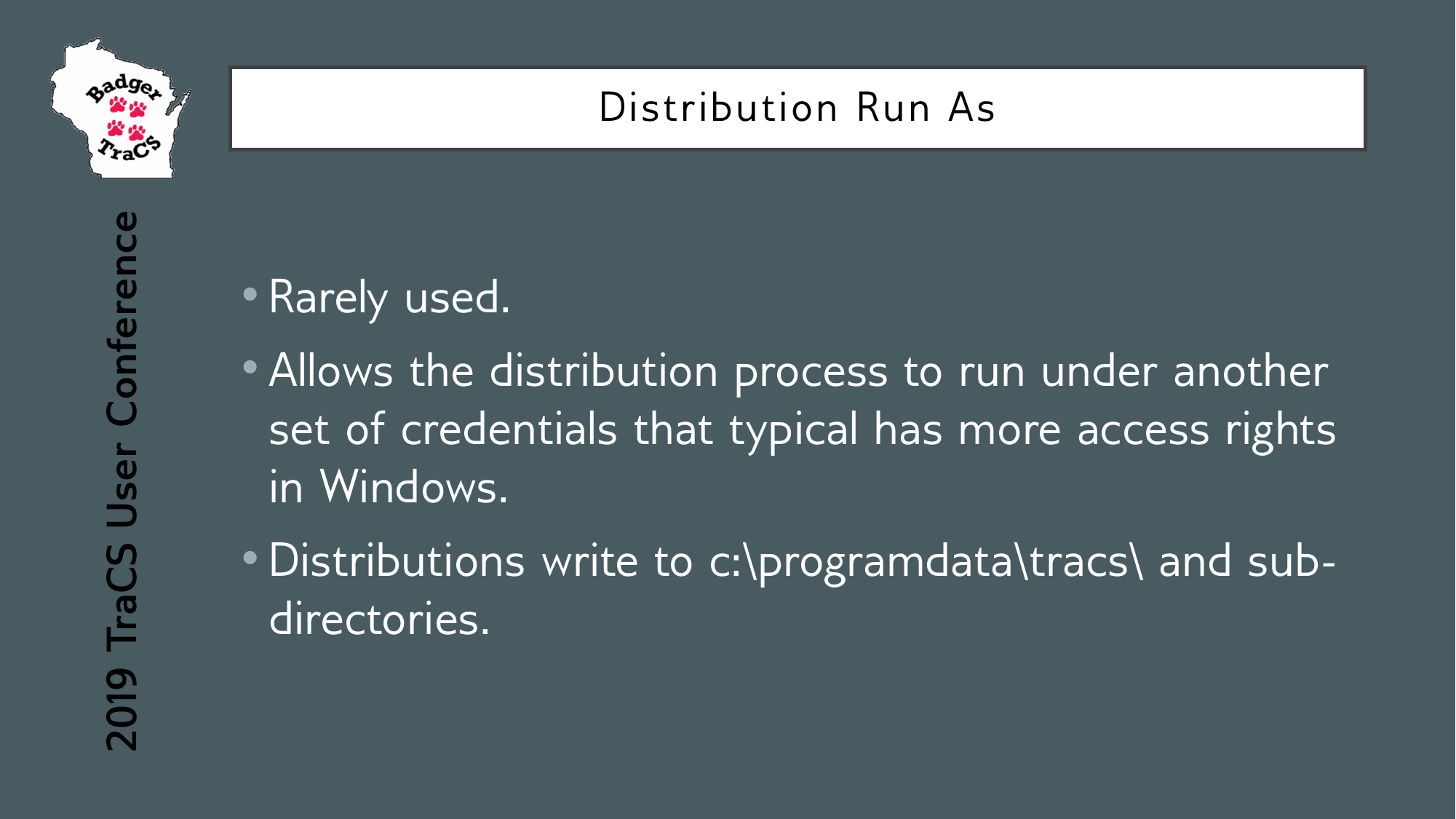

Distribution Run As
Rarely used.
Allows the distribution process to run under another set of credentials that typical has more access rights in Windows.
Distributions write to c:\programdata\tracs\ and sub-directories.